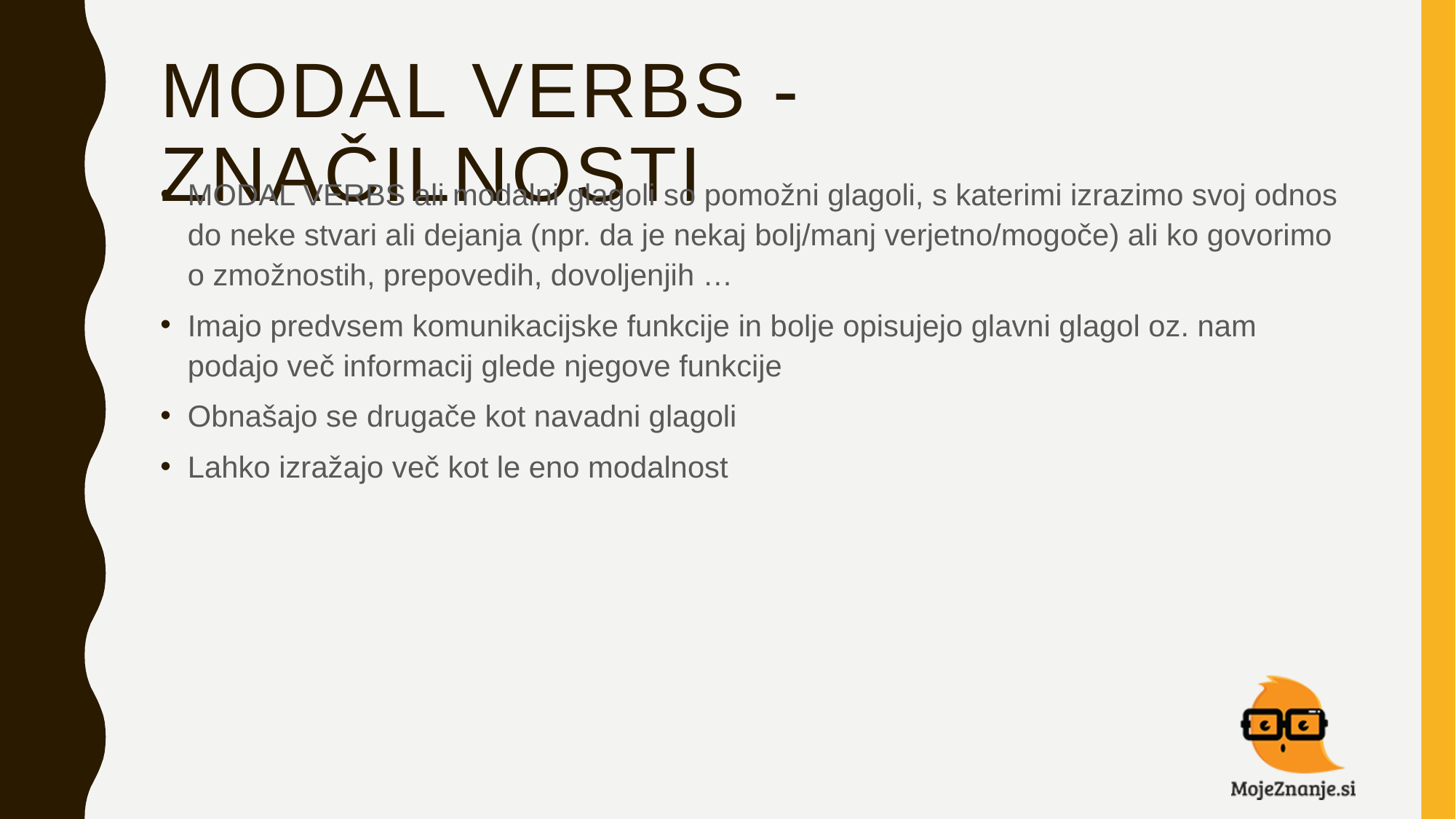

# MODAL VERBS - ZNAČILNOSTI
MODAL VERBS ali modalni glagoli so pomožni glagoli, s katerimi izrazimo svoj odnos do neke stvari ali dejanja (npr. da je nekaj bolj/manj verjetno/mogoče) ali ko govorimo o zmožnostih, prepovedih, dovoljenjih …
Imajo predvsem komunikacijske funkcije in bolje opisujejo glavni glagol oz. nam podajo več informacij glede njegove funkcije
Obnašajo se drugače kot navadni glagoli
Lahko izražajo več kot le eno modalnost